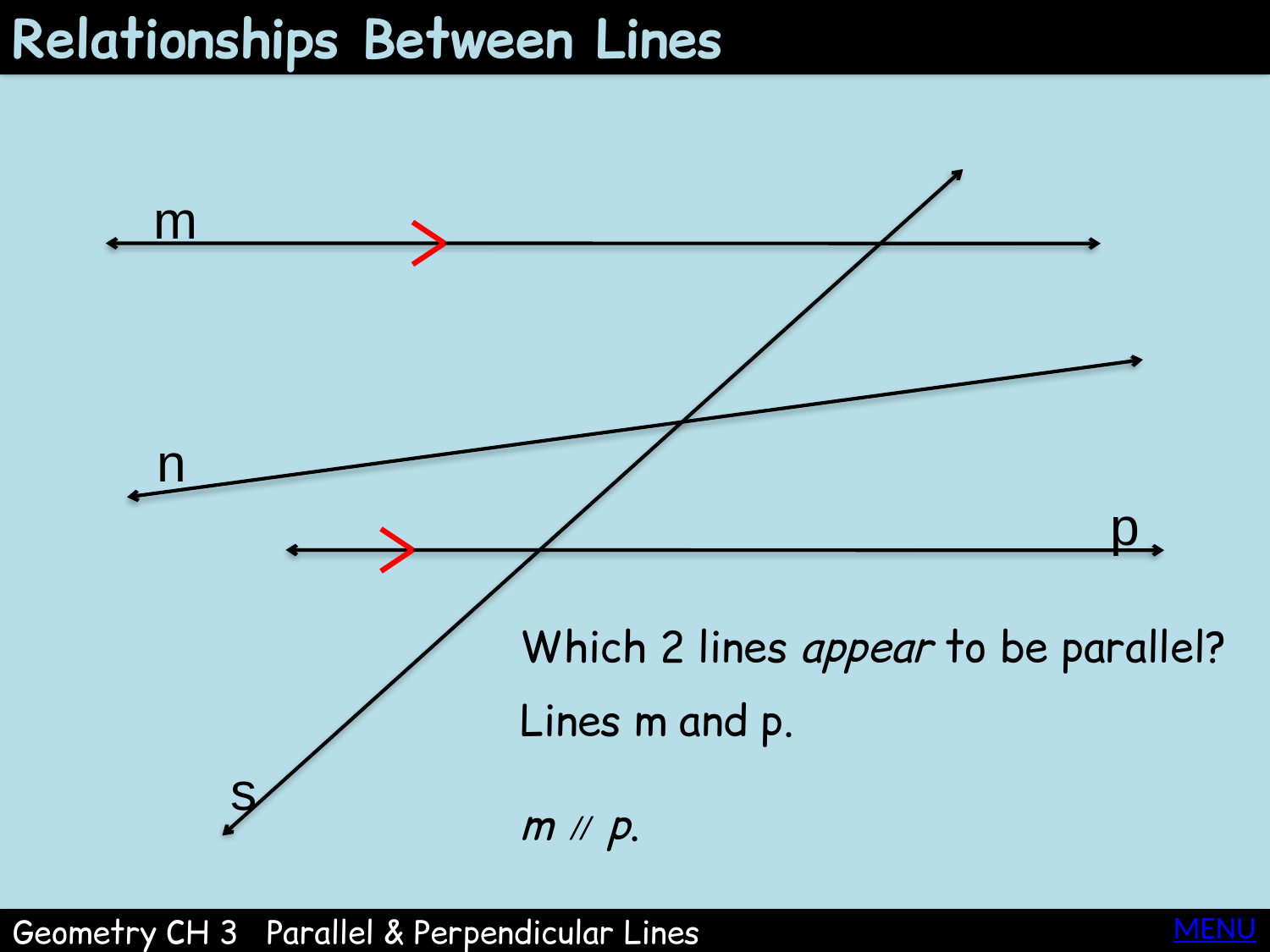

Relationships Between Lines
m
n
p
Which 2 lines appear to be parallel?
Lines m and p.
s
m //  p.
MENU
Geometry CH 3	Parallel & Perpendicular Lines